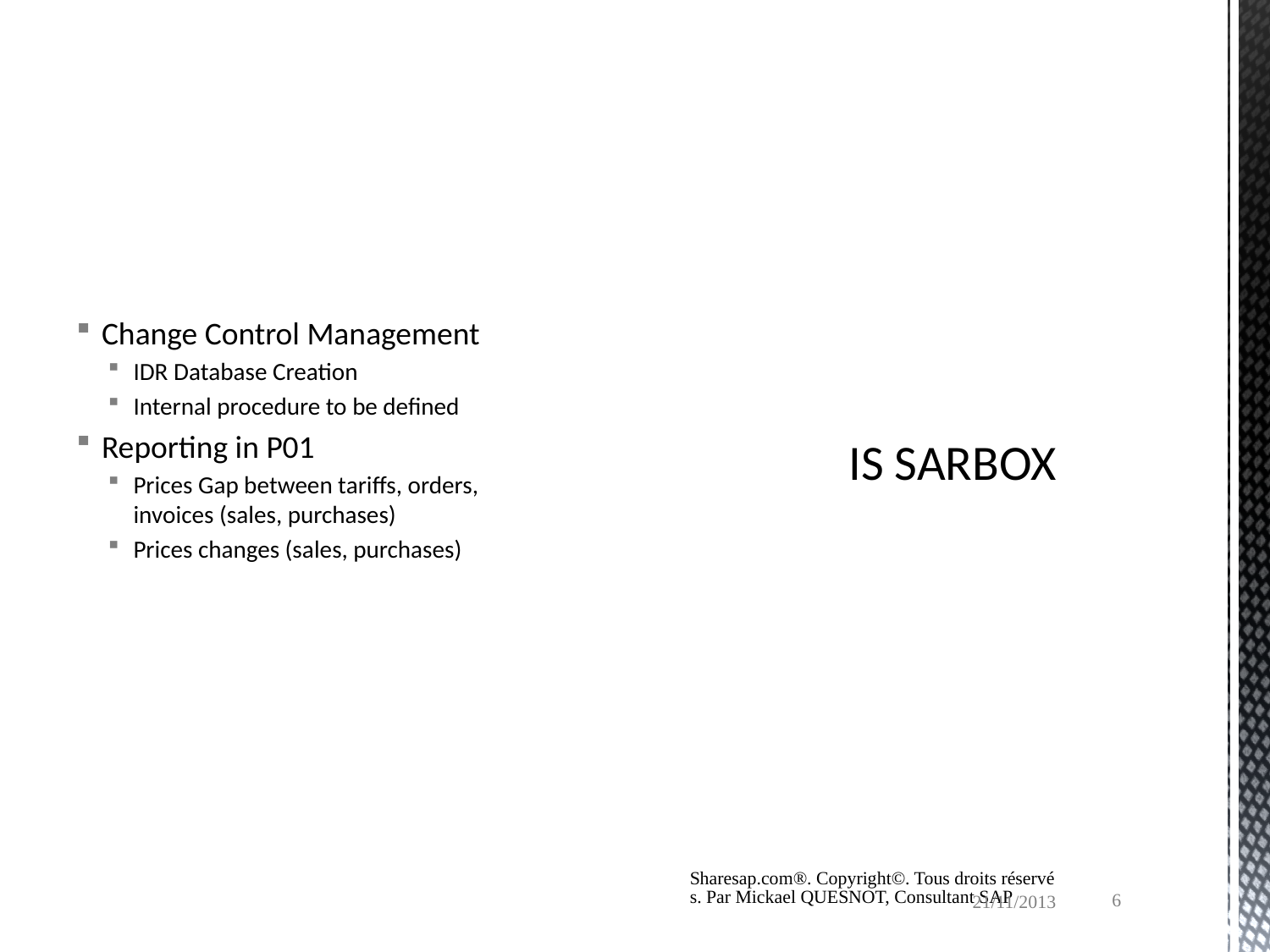

Change Control Management
IDR Database Creation
Internal procedure to be defined
Reporting in P01
Prices Gap between tariffs, orders, invoices (sales, purchases)
Prices changes (sales, purchases)

# IS SARBOX
Sharesap.com®. Copyright©. Tous droits réservés. Par Mickael QUESNOT, Consultant SAP
6
21/11/2013